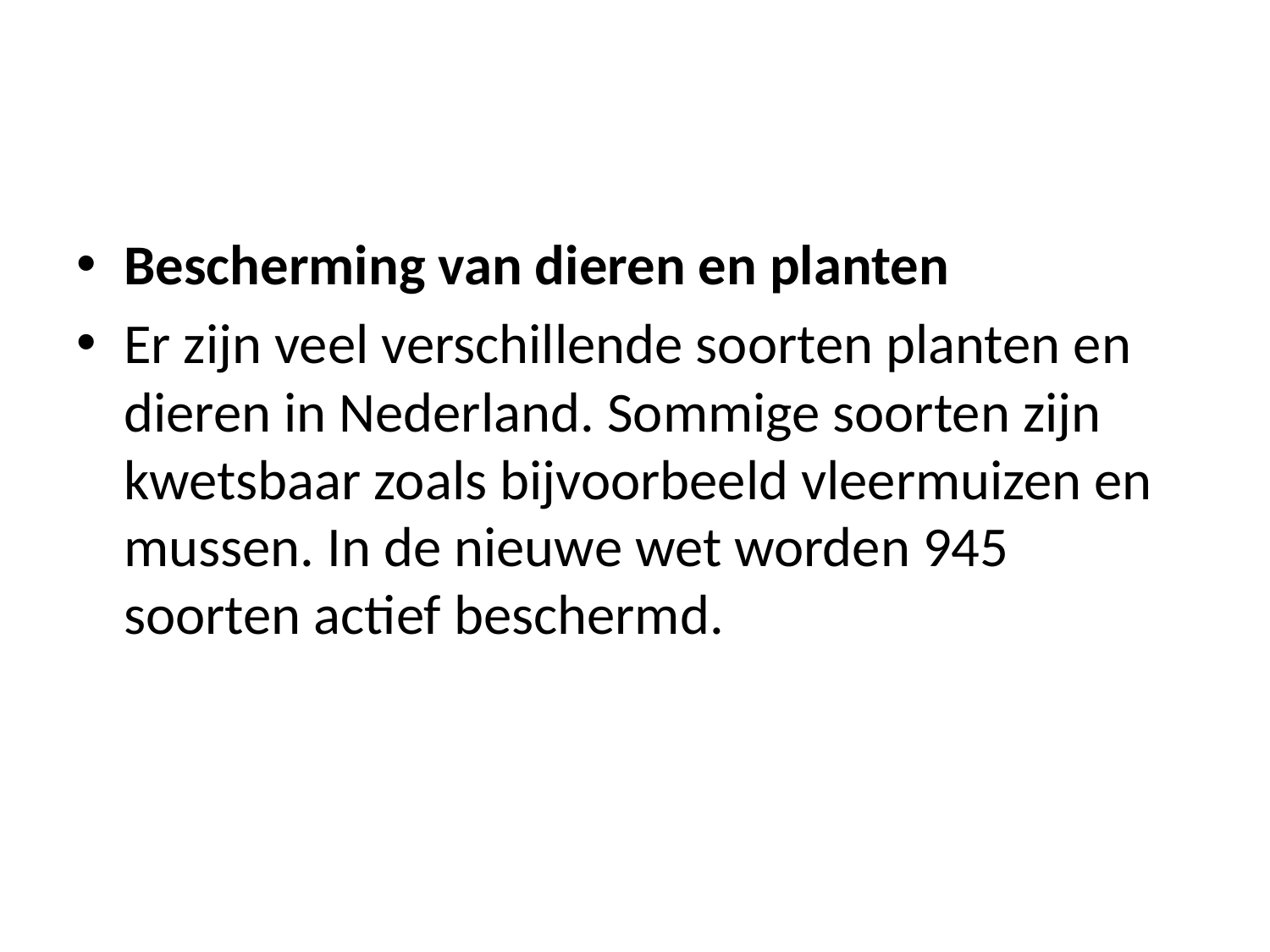

#
Bescherming van dieren en planten
Er zijn veel verschillende soorten planten en dieren in Nederland. Sommige soorten zijn kwetsbaar zoals bijvoorbeeld vleermuizen en mussen. In de nieuwe wet worden 945 soorten actief beschermd.